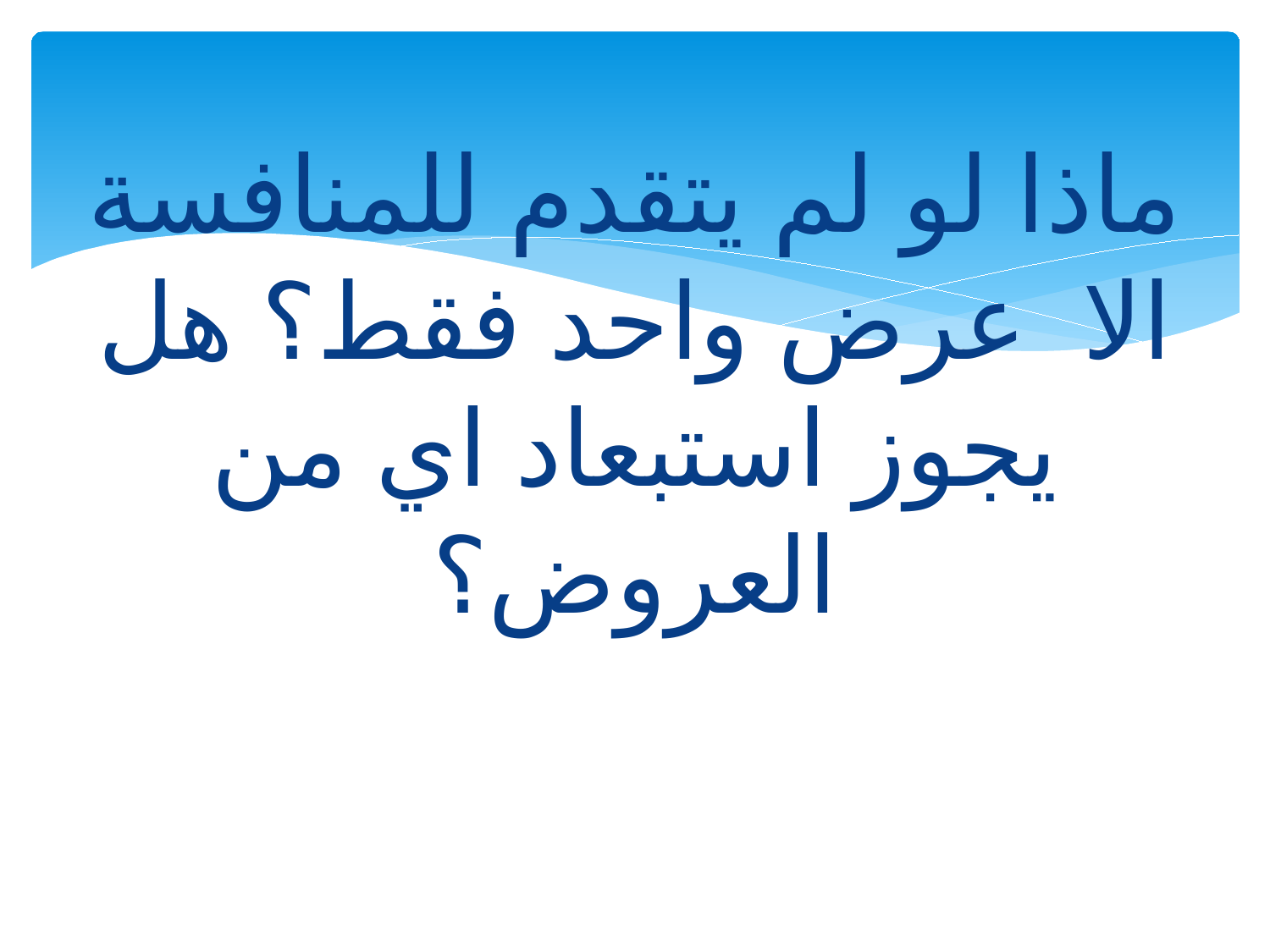

# ماذا لو لم يتقدم للمنافسة الا  عرض واحد فقط؟ هل يجوز استبعاد اي من العروض؟